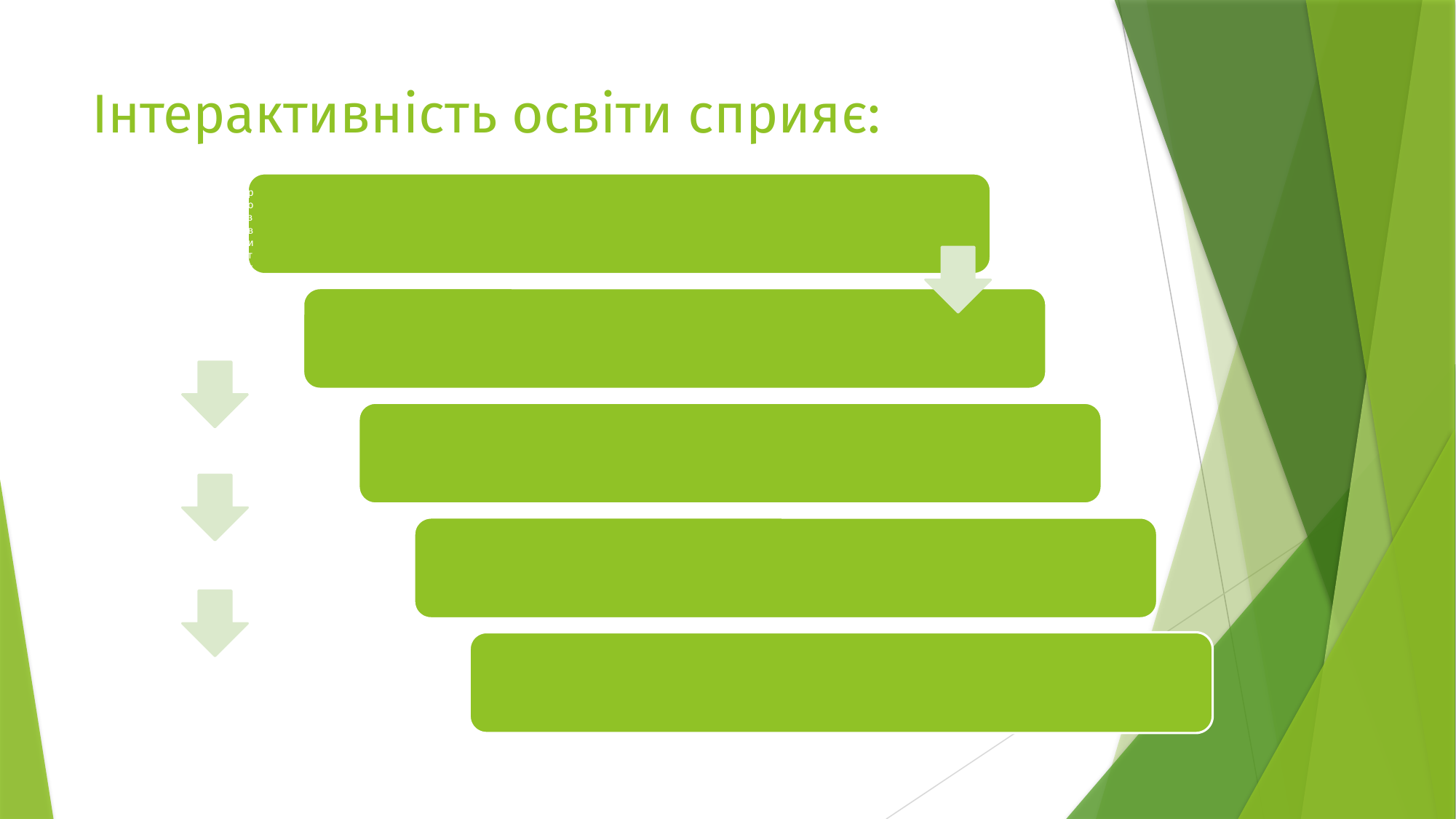

# Інтерактивність освіти сприяє:
розвитку комунікативних якостей особистості
взаємодії,